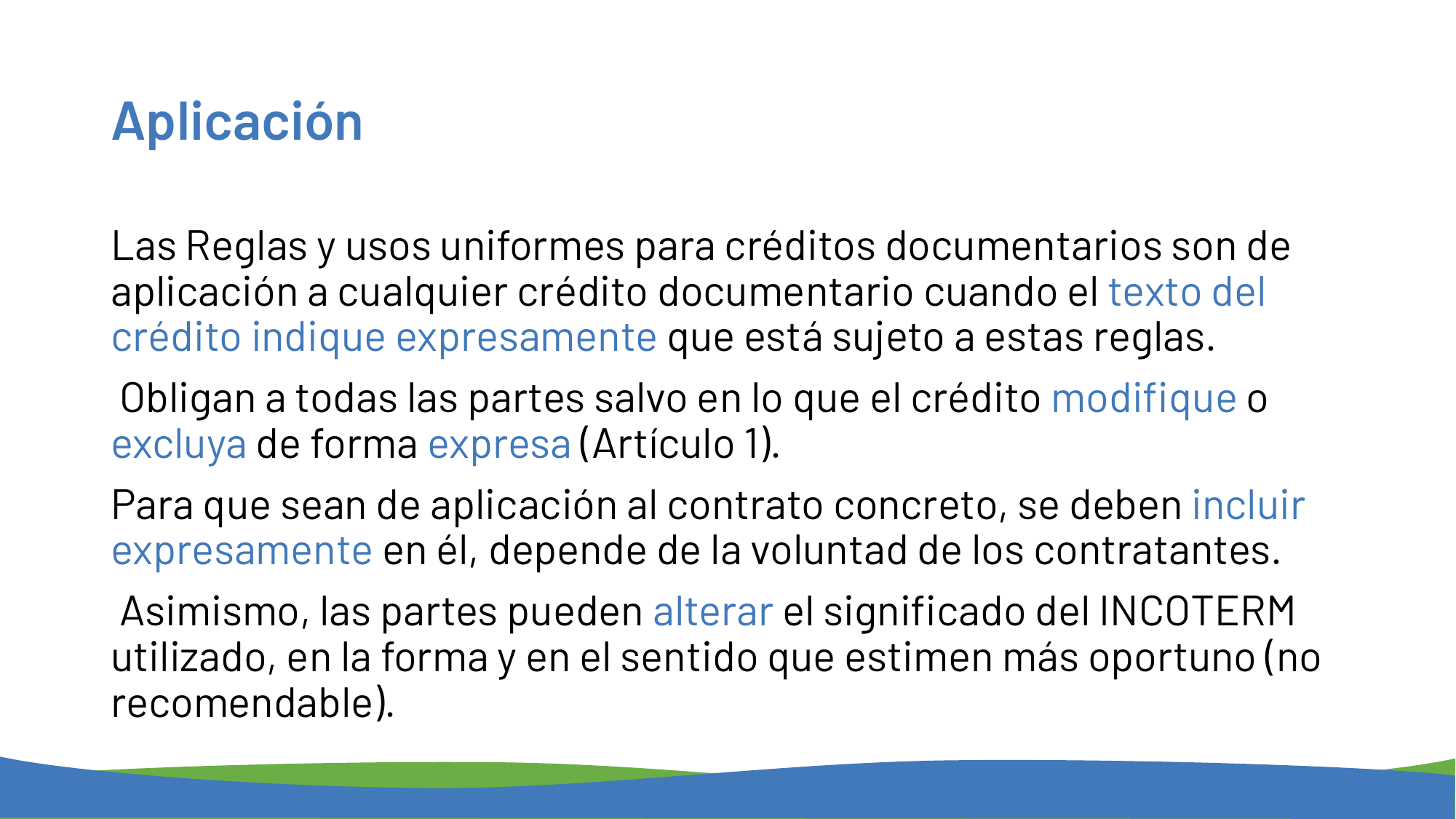

# Aplicación
Las Reglas y usos uniformes para créditos documentarios son de aplicación a cualquier crédito documentario cuando el texto del crédito indique expresamente que está sujeto a estas reglas.
 Obligan a todas las partes salvo en lo que el crédito modifique o excluya de forma expresa (Artículo 1).
Para que sean de aplicación al contrato concreto, se deben incluir expresamente en él, depende de la voluntad de los contratantes.
 Asimismo, las partes pueden alterar el significado del INCOTERM utilizado, en la forma y en el sentido que estimen más oportuno (no recomendable).